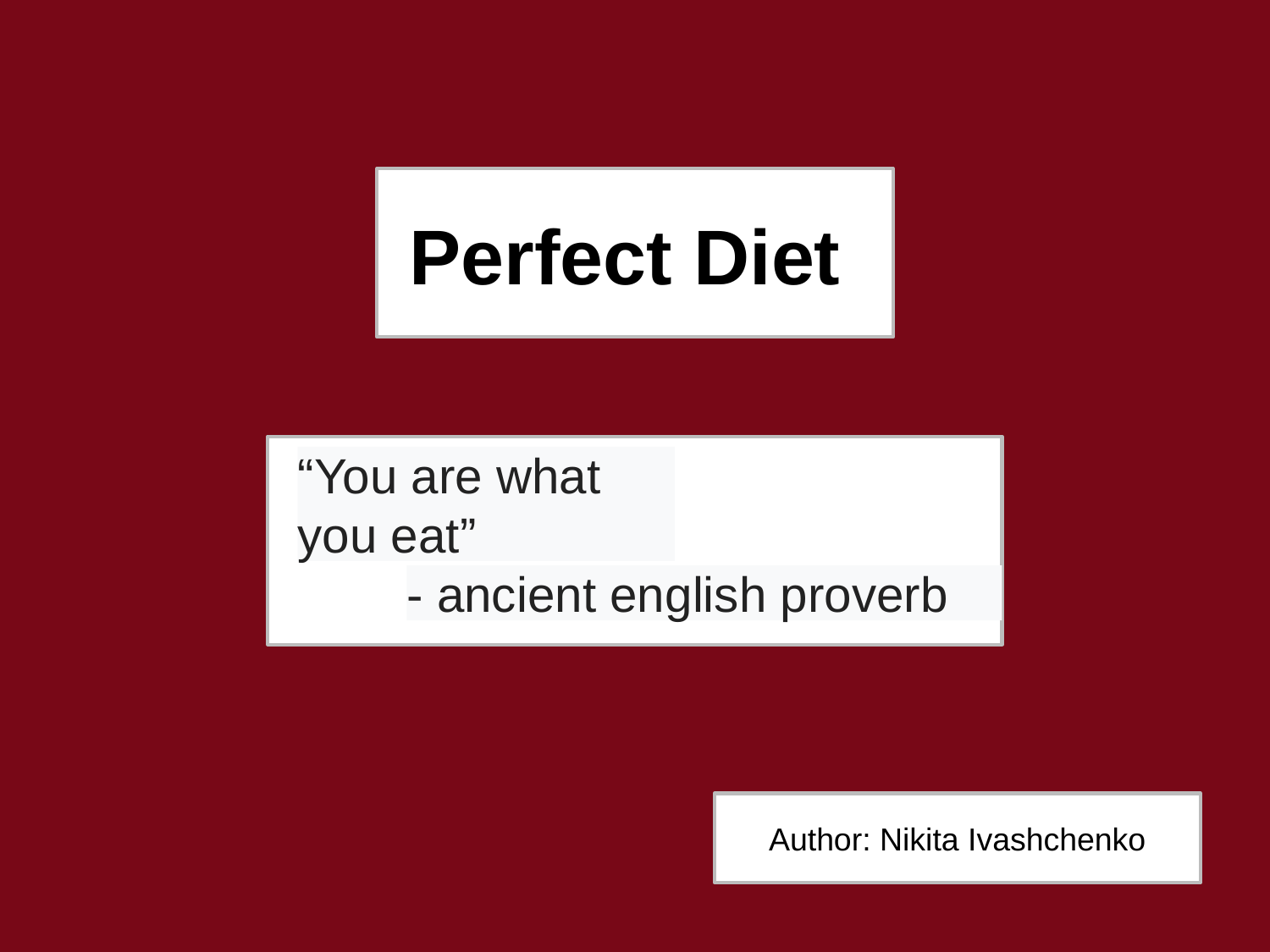

# Perfect Diet

“You are what you eat”
- ancient english proverb
Author: Nikita Ivashchenko